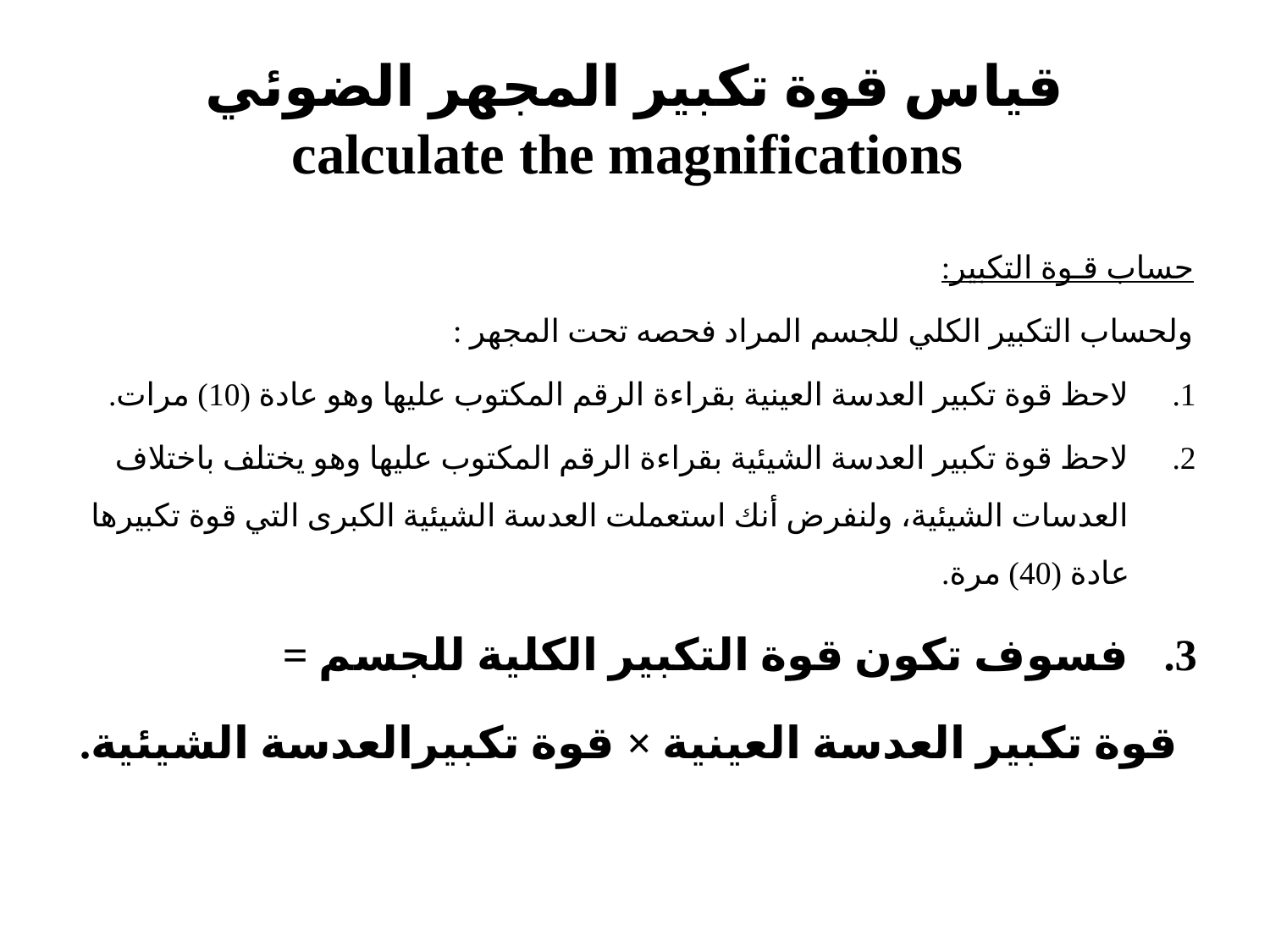

# قياس قوة تكبير المجهر الضوئي calculate the magnifications
حساب قـوة التكبير:
ولحساب التكبير الكلي للجسم المراد فحصه تحت المجهر :
لاحظ قوة تكبير العدسة العينية بقراءة الرقم المكتوب عليها وهو عادة (10) مرات.
لاحظ قوة تكبير العدسة الشيئية بقراءة الرقم المكتوب عليها وهو يختلف باختلاف العدسات الشيئية، ولنفرض أنك استعملت العدسة الشيئية الكبرى التي قوة تكبيرها عادة (40) مرة.
فسوف تكون قوة التكبير الكلية للجسم =
 قوة تكبير العدسة العينية × قوة تكبيرالعدسة الشيئية.